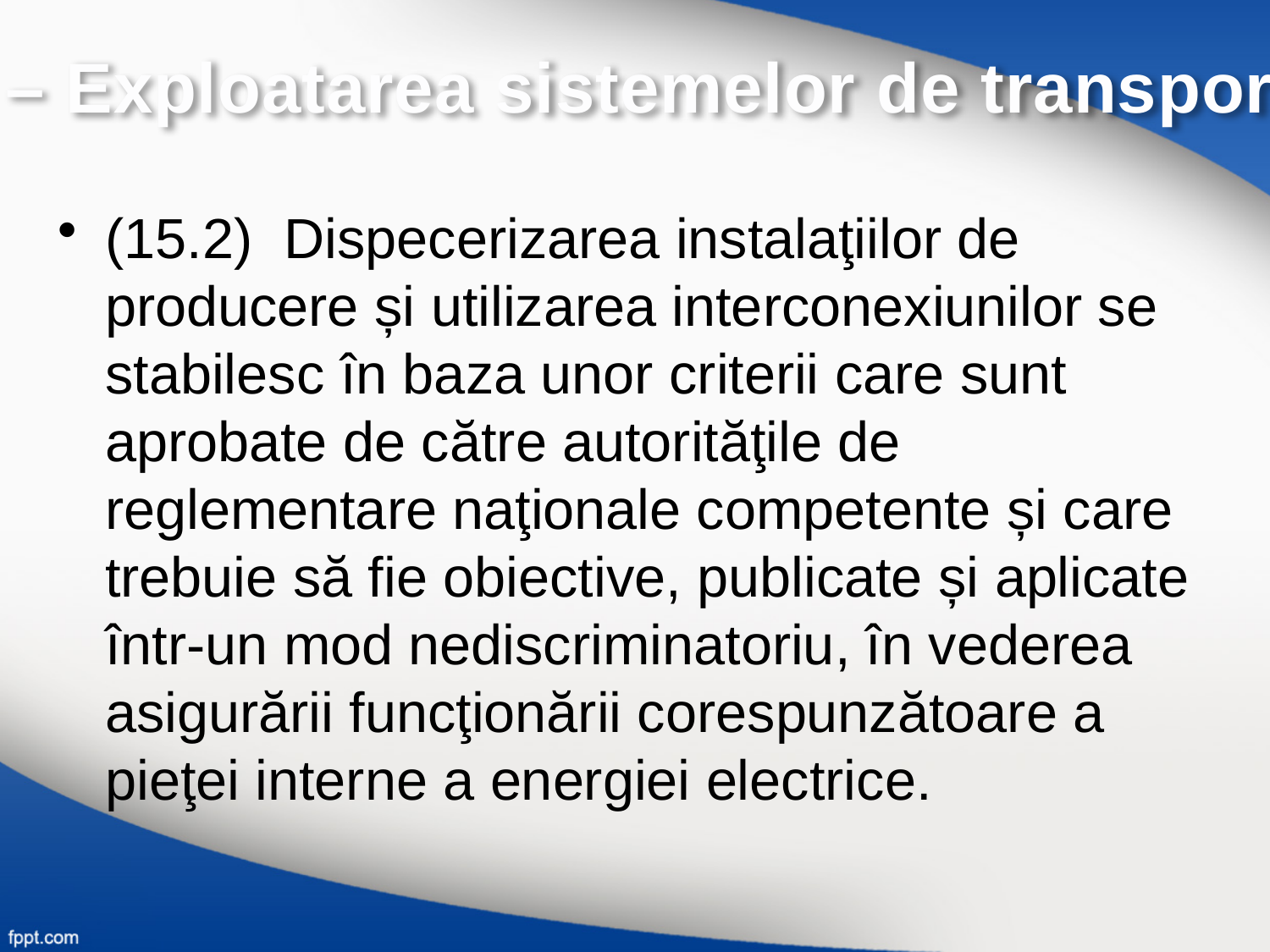

IV – Exploatarea sistemelor de transport
(15.2)  Dispecerizarea instalaţiilor de producere și utilizarea interconexiunilor se stabilesc în baza unor criterii care sunt aprobate de către autorităţile de reglementare naţionale competente și care trebuie să fie obiective, publicate și aplicate într-un mod nediscriminatoriu, în vederea asigurării funcţionării corespunzătoare a pieţei interne a energiei electrice.